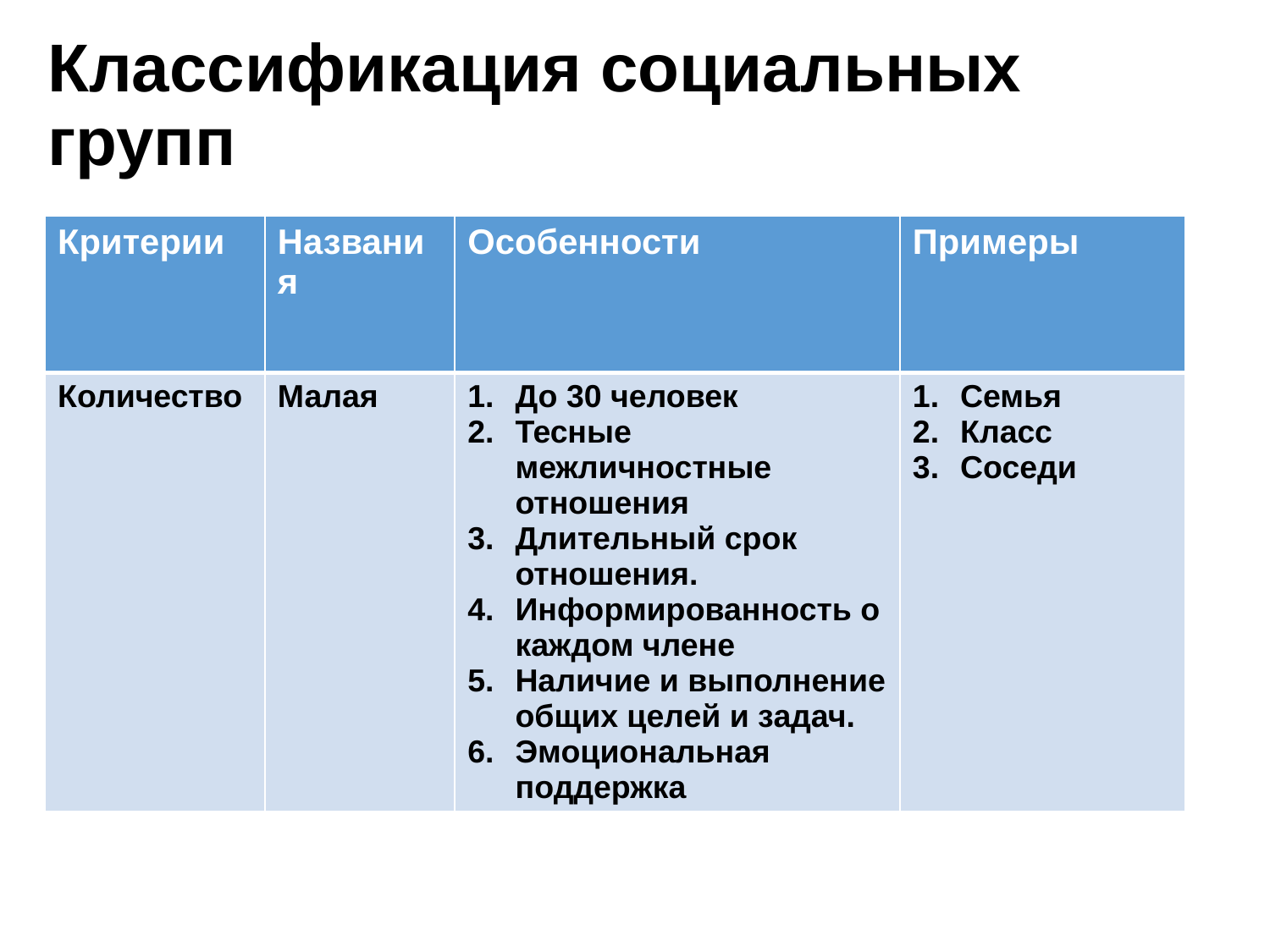

# Классификация социальных групп
| Критерии | Названия | Особенности | Примеры |
| --- | --- | --- | --- |
| Количество | Малая | До 30 человек Тесные межличностные отношения Длительный срок отношения. Информированность о каждом члене Наличие и выполнение общих целей и задач. Эмоциональная поддержка | Семья Класс Соседи |